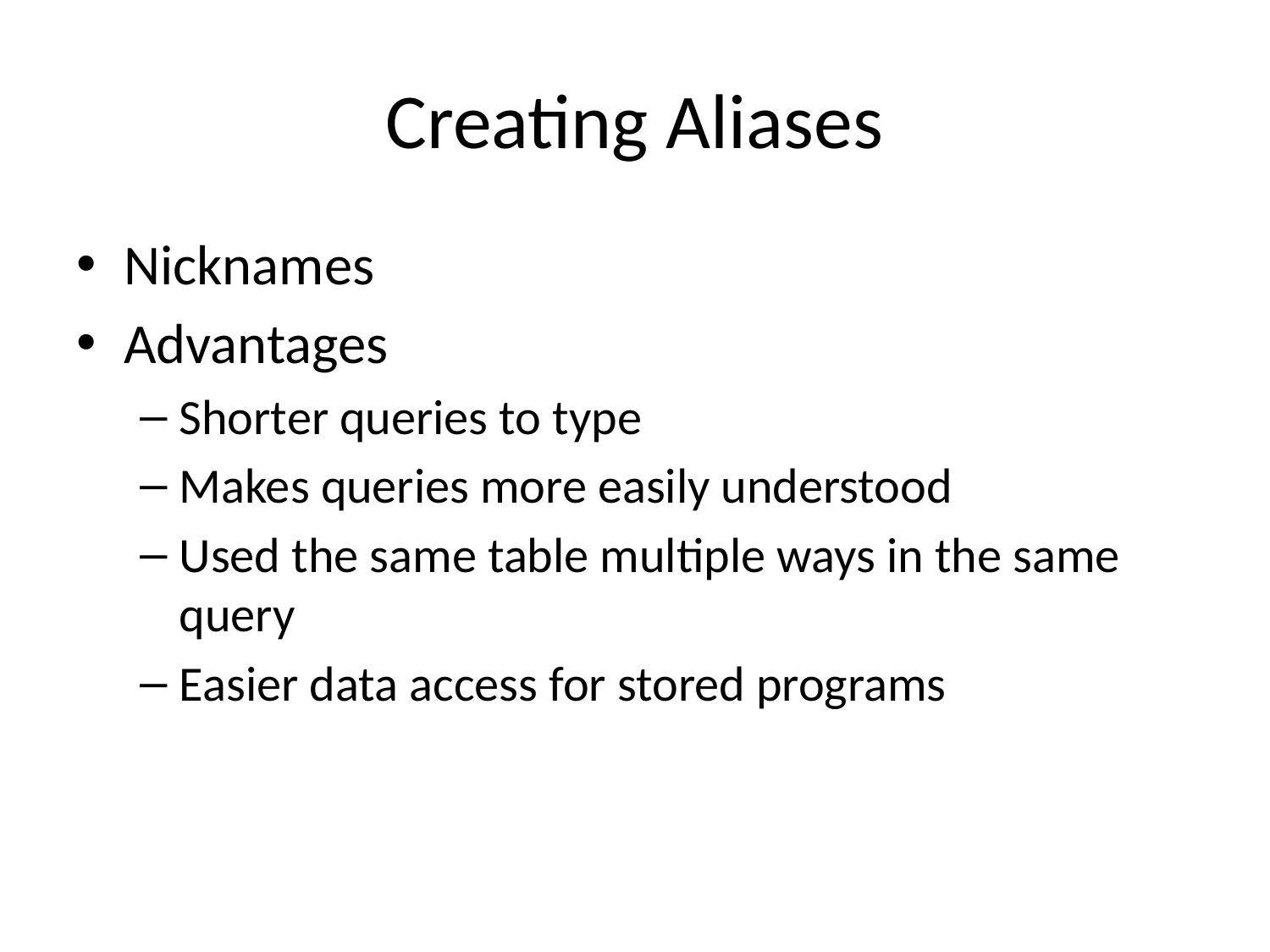

# Creating Aliases
Nicknames
Advantages
Shorter queries to type
Makes queries more easily understood
Used the same table multiple ways in the same query
Easier data access for stored programs